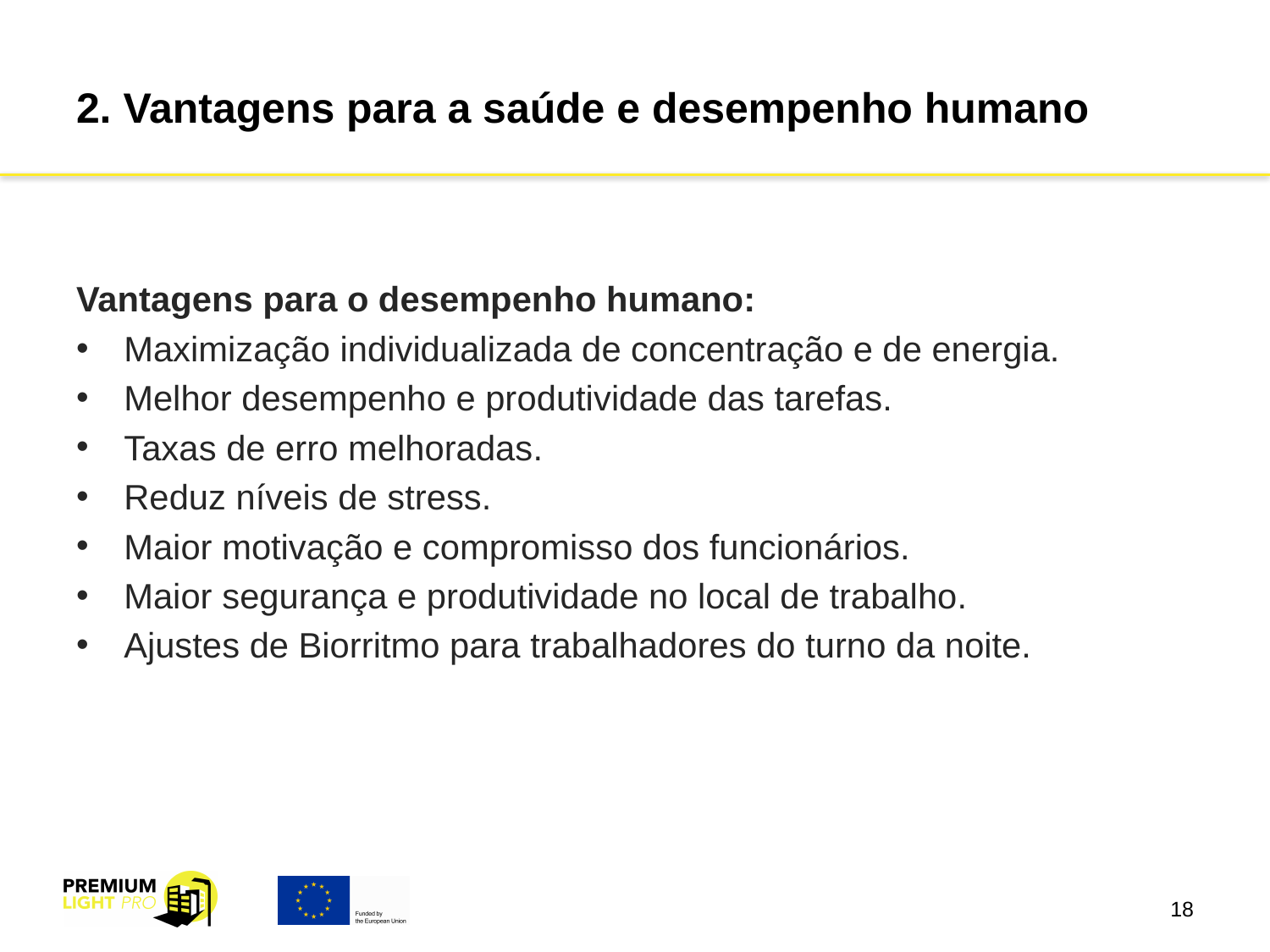

# 2. Vantagens para a saúde e desempenho humano
Vantagens para o desempenho humano:
Maximização individualizada de concentração e de energia.
Melhor desempenho e produtividade das tarefas.
Taxas de erro melhoradas.
Reduz níveis de stress.
Maior motivação e compromisso dos funcionários.
Maior segurança e produtividade no local de trabalho.
Ajustes de Biorritmo para trabalhadores do turno da noite.